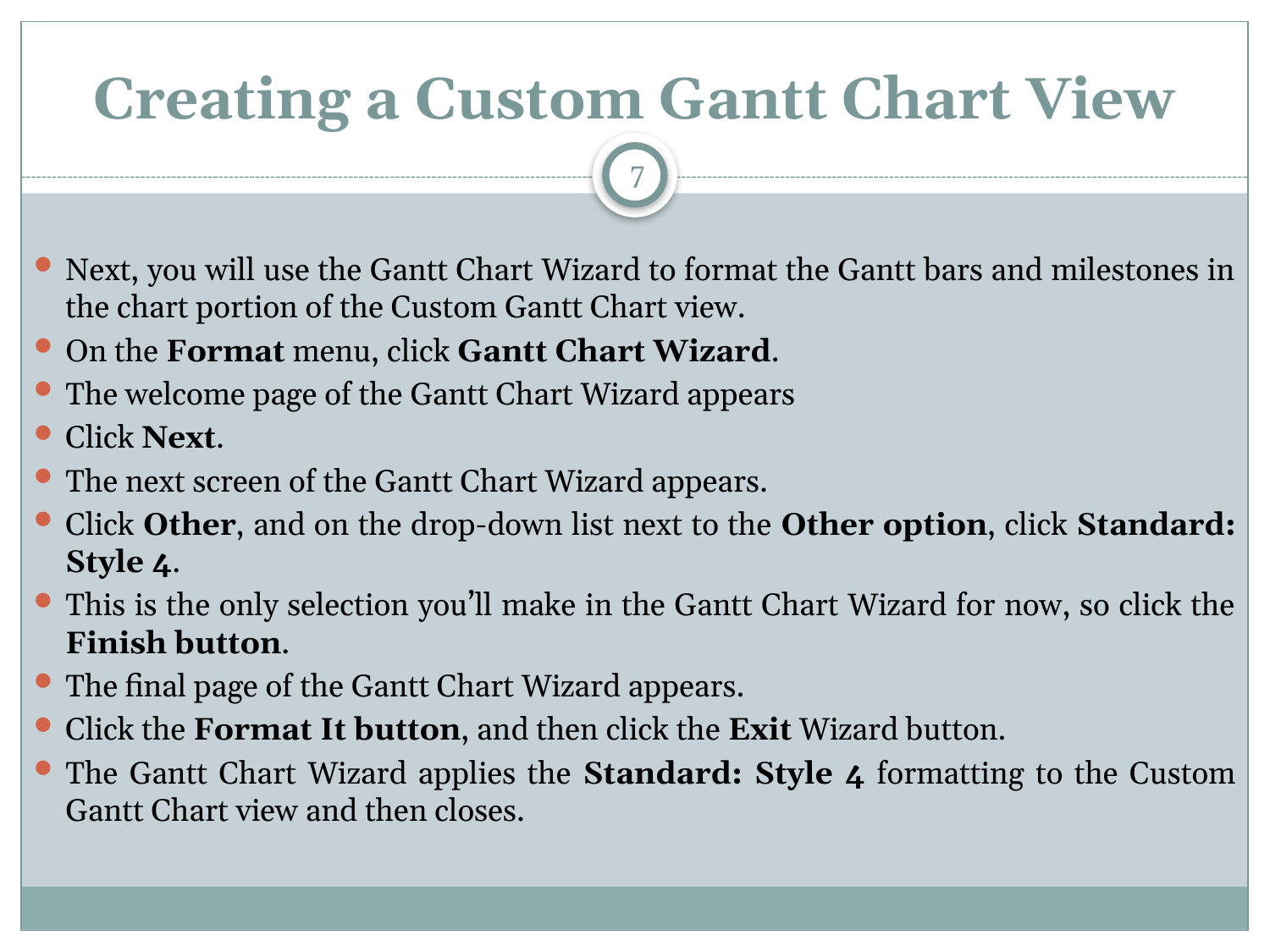

# Creating a Custom Gantt Chart View
7
Next, you will use the Gantt Chart Wizard to format the Gantt bars and milestones in the chart portion of the Custom Gantt Chart view.
On the Format menu, click Gantt Chart Wizard.
The welcome page of the Gantt Chart Wizard appears
Click Next.
The next screen of the Gantt Chart Wizard appears.
Click Other, and on the drop-down list next to the Other option, click Standard: Style 4.
This is the only selection you’ll make in the Gantt Chart Wizard for now, so click the Finish button.
The final page of the Gantt Chart Wizard appears.
Click the Format It button, and then click the Exit Wizard button.
The Gantt Chart Wizard applies the Standard: Style 4 formatting to the Custom Gantt Chart view and then closes.